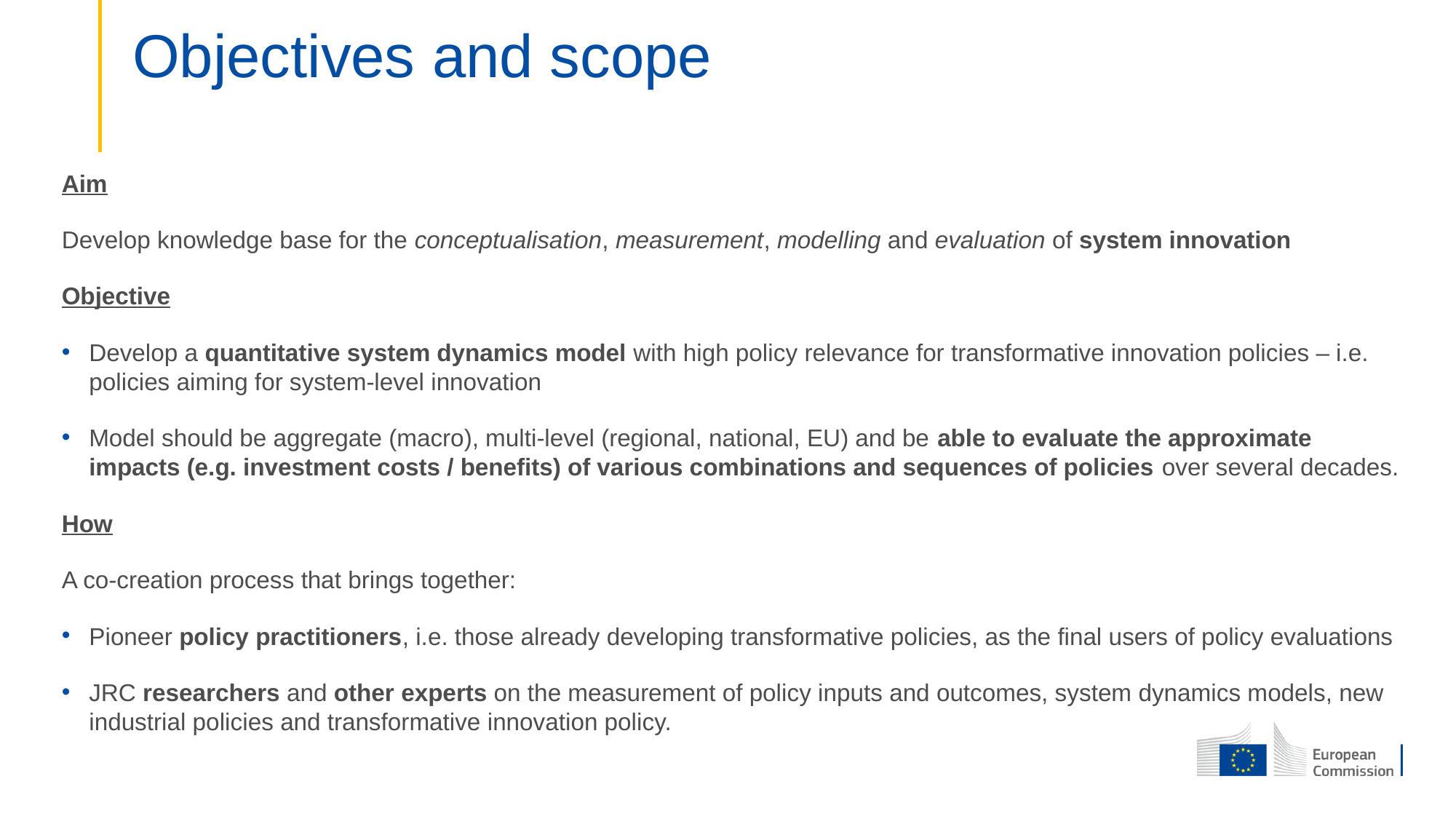

# Objectives and scope
Aim
Develop knowledge base for the conceptualisation, measurement, modelling and evaluation of system innovation
Objective
Develop a quantitative system dynamics model with high policy relevance for transformative innovation policies – i.e. policies aiming for system-level innovation
Model should be aggregate (macro), multi-level (regional, national, EU) and be able to evaluate the approximate impacts (e.g. investment costs / benefits) of various combinations and sequences of policies over several decades.
How
A co-creation process that brings together:
Pioneer policy practitioners, i.e. those already developing transformative policies, as the final users of policy evaluations
JRC researchers and other experts on the measurement of policy inputs and outcomes, system dynamics models, new industrial policies and transformative innovation policy.